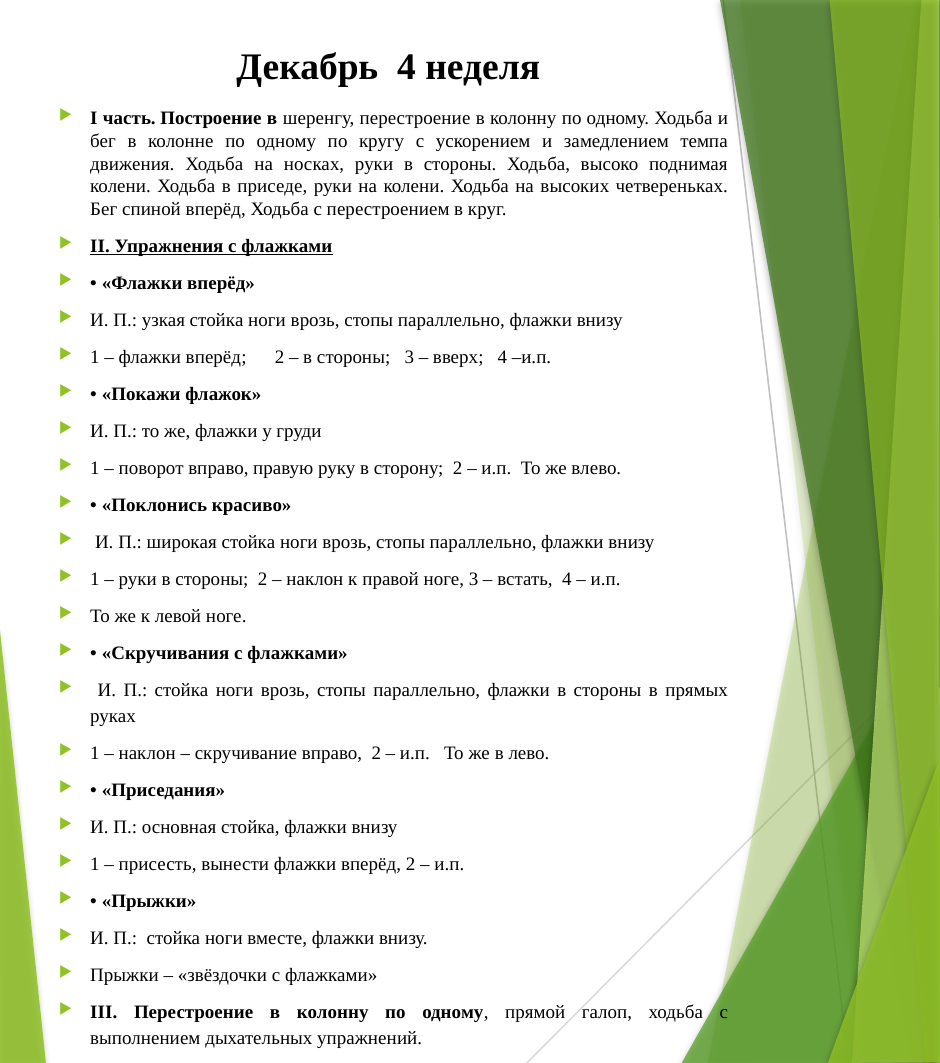

# Декабрь  4 неделя
I часть. Построение в шеренгу, перестроение в колонну по одному. Ходьба и бег в колонне по одному по кругу с ускорением и замедлением темпа движения. Ходьба на носках, руки в стороны. Ходьба, высоко поднимая колени. Ходьба в приседе, руки на колени. Ходьба на высоких четвереньках. Бег спиной вперёд, Ходьба с перестроением в круг.
II. Упражнения с флажками
• «Флажки вперёд»
И. П.: узкая стойка ноги врозь, стопы параллельно, флажки внизу
1 – флажки вперёд;      2 – в стороны;   3 – вверх;   4 –и.п.
• «Покажи флажок»
И. П.: то же, флажки у груди
1 – поворот вправо, правую руку в сторону;  2 – и.п.  То же влево.
• «Поклонись красиво»
 И. П.: широкая стойка ноги врозь, стопы параллельно, флажки внизу
1 – руки в стороны;  2 – наклон к правой ноге, 3 – встать,  4 – и.п.
То же к левой ноге.
• «Скручивания с флажками»
 И. П.: стойка ноги врозь, стопы параллельно, флажки в стороны в прямых руках
1 – наклон – скручивание вправо,  2 – и.п.   То же в лево.
• «Приседания»
И. П.: основная стойка, флажки внизу
1 – присесть, вынести флажки вперёд, 2 – и.п.
• «Прыжки»
И. П.:  стойка ноги вместе, флажки внизу.
Прыжки – «звёздочки с флажками»
III. Перестроение в колонну по одному, прямой галоп, ходьба с выполнением дыхательных упражнений.